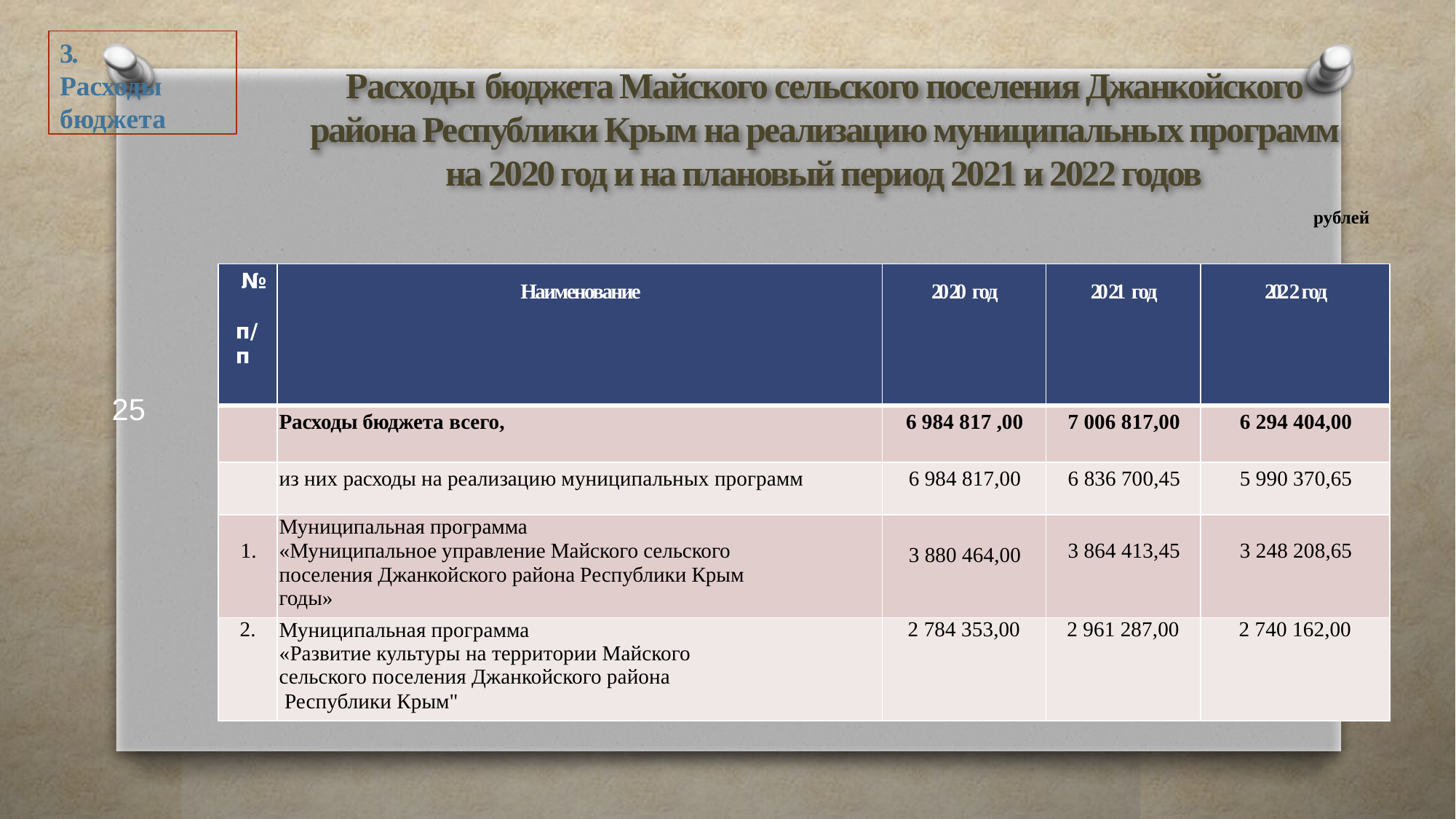

3. Расходы  бюджета
# Расходы бюджета Майского сельского поселения Джанкойского района Республики Крым на реализацию муниципальных программ на 2020 год и на плановый период 2021 и 2022 годов
 рублей
| № п/п | Наименование | 2020 год | 2021 год | 2022 год |
| --- | --- | --- | --- | --- |
|  | Расходы бюджета всего, | 6 984 817 ,00 | 7 006 817,00 | 6 294 404,00 |
|  | из них расходы на реализацию муниципальных программ | 6 984 817,00 | 6 836 700,45 | 5 990 370,65 |
| 1. | Муниципальная программа «Муниципальное управление Майского сельского поселения Джанкойского района Республики Крым годы» | 3 880 464,00 | 3 864 413,45 | 3 248 208,65 |
| 2. | Муниципальная программа «Развитие культуры на территории Майского сельского поселения Джанкойского района Республики Крым" | 2 784 353,00 | 2 961 287,00 | 2 740 162,00 |
25